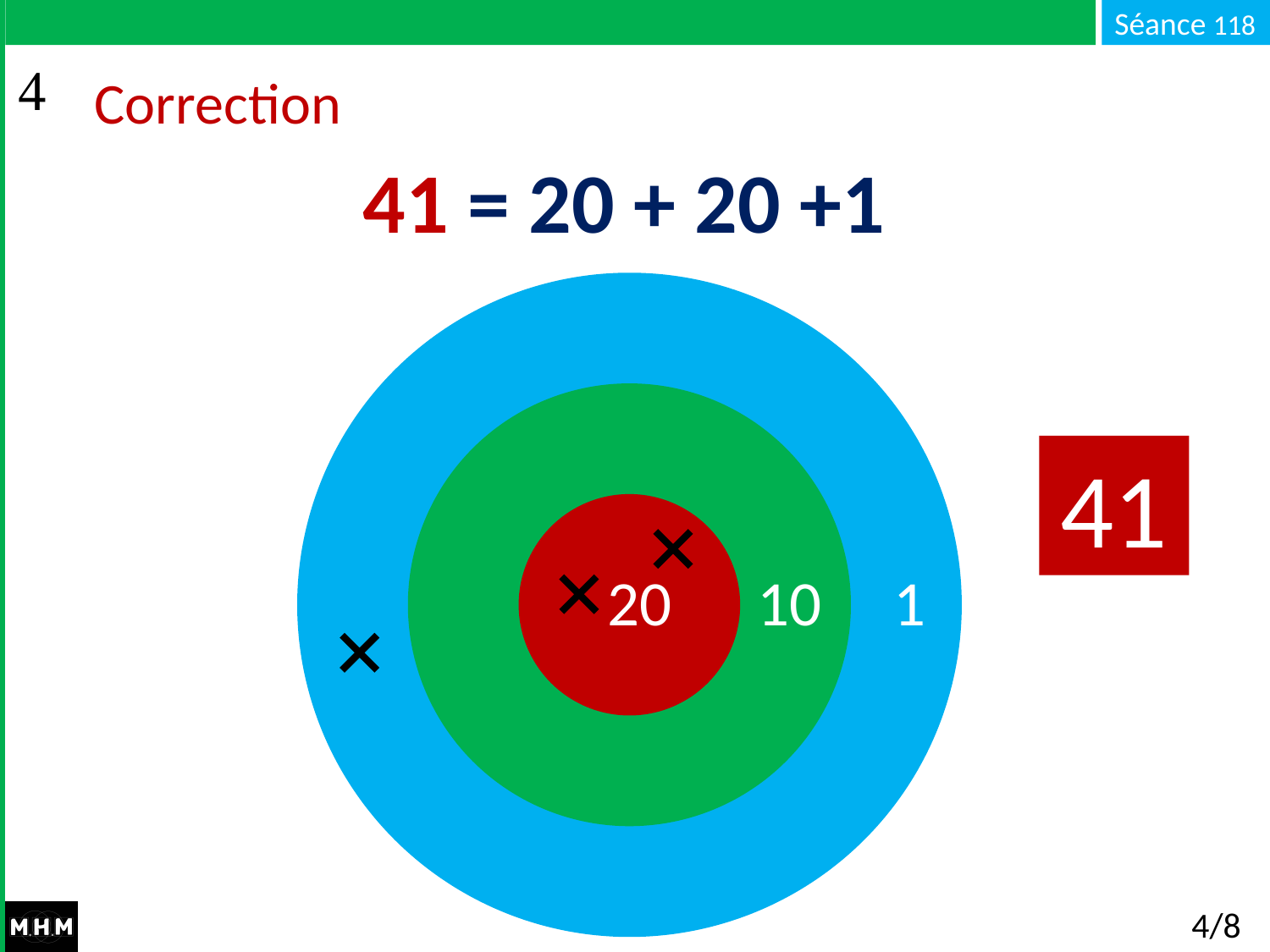

# Correction
41 = 20 + 20 +1

41

20      10     1

4/8